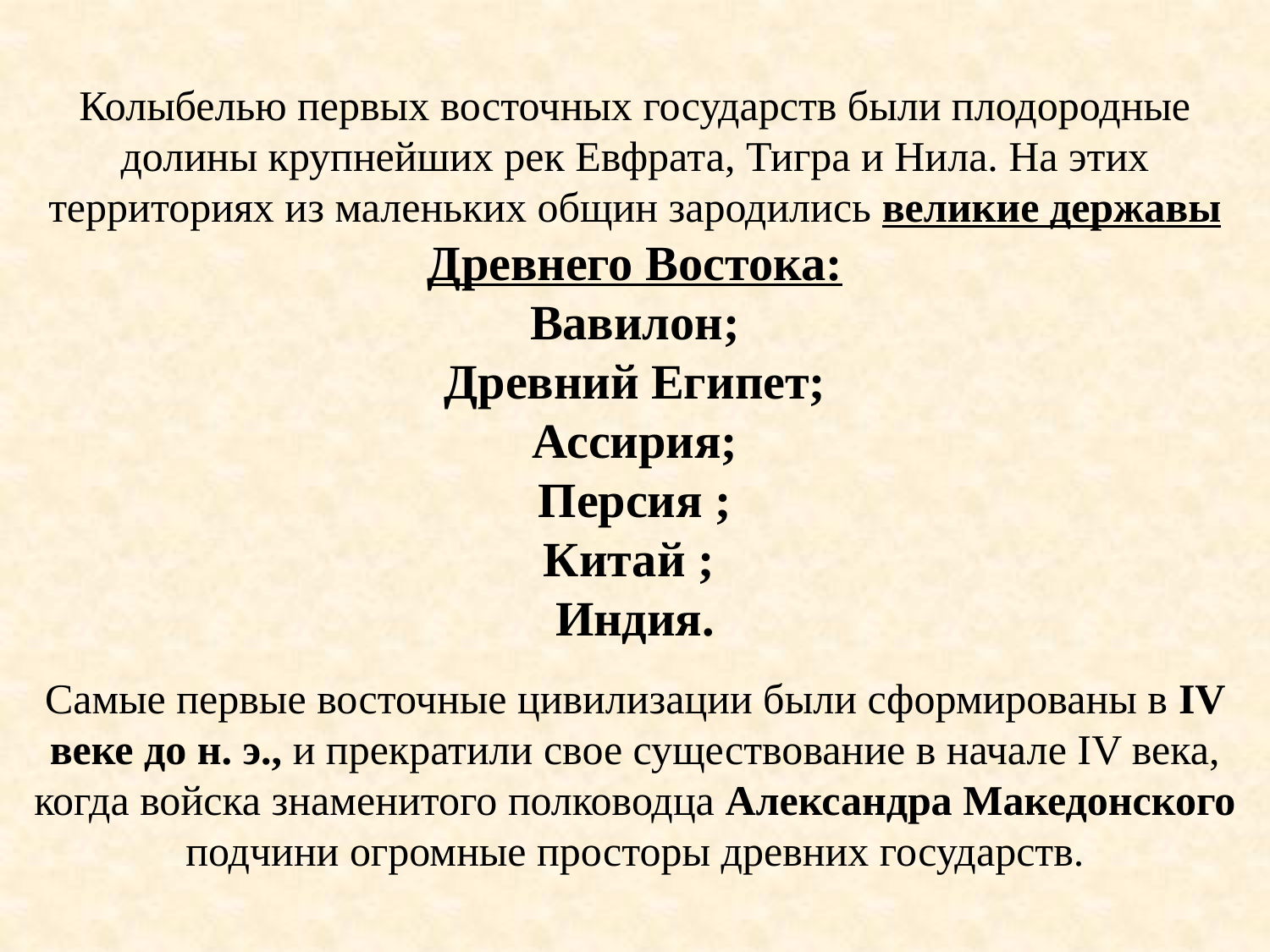

Колыбелью первых восточных государств были плодородные долины крупнейших рек Евфрата, Тигра и Нила. На этих территориях из маленьких общин зародились великие державы Древнего Востока:
Вавилон;
Древний Египет;
Ассирия;
Персия ;
Китай ;
Индия.
Самые первые восточные цивилизации были сформированы в IV веке до н. э., и прекратили свое существование в начале IV века, когда войска знаменитого полководца Александра Македонского подчини огромные просторы древних государств.